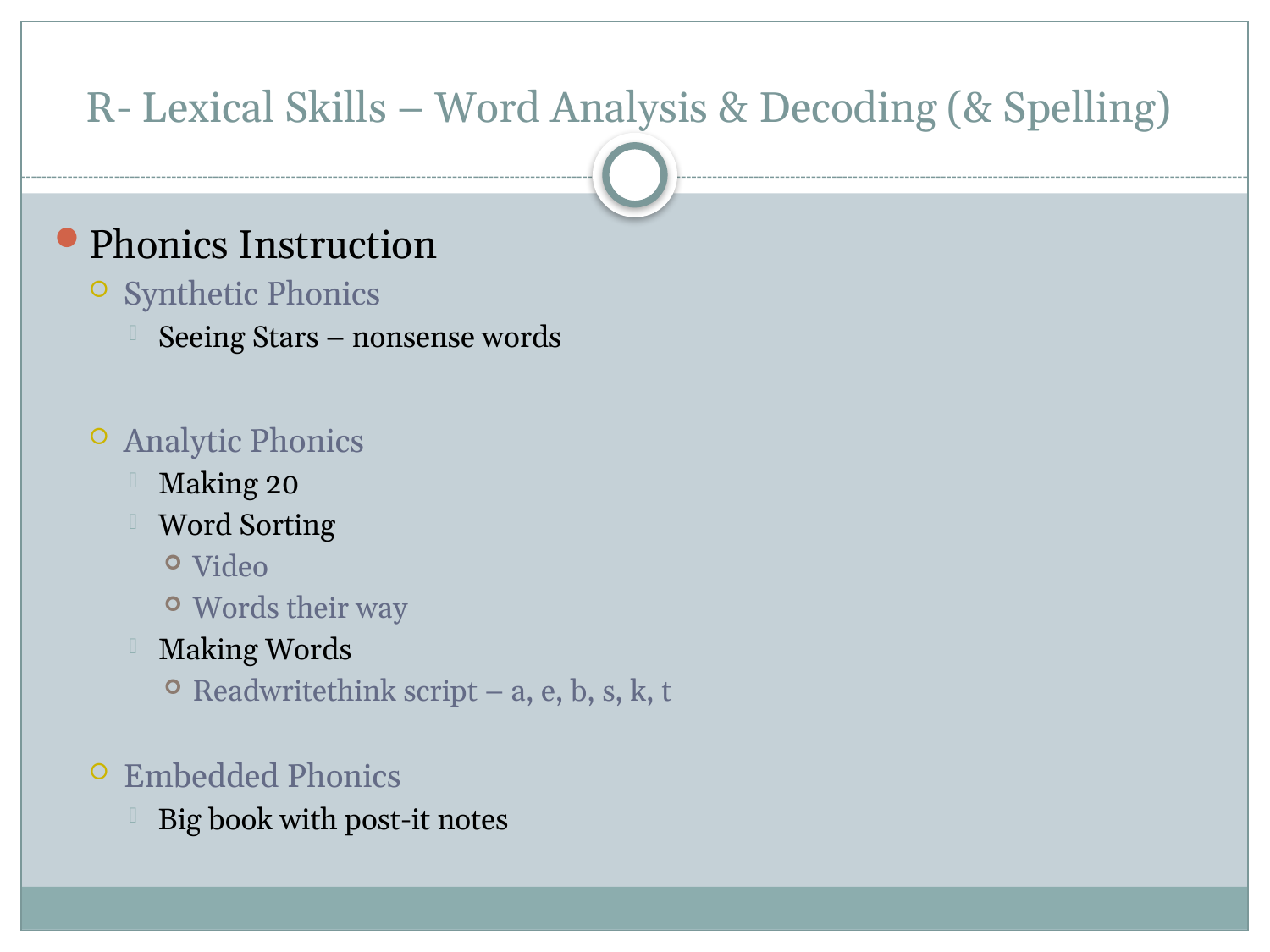

# R- Lexical Skills – Word Analysis & Decoding (& Spelling)
Phonics Instruction
Synthetic Phonics
Seeing Stars – nonsense words

Analytic Phonics
Making 20
Word Sorting
Video
Words their way
Making Words
Readwritethink script – a, e, b, s, k, t

Embedded Phonics
Big book with post-it notes